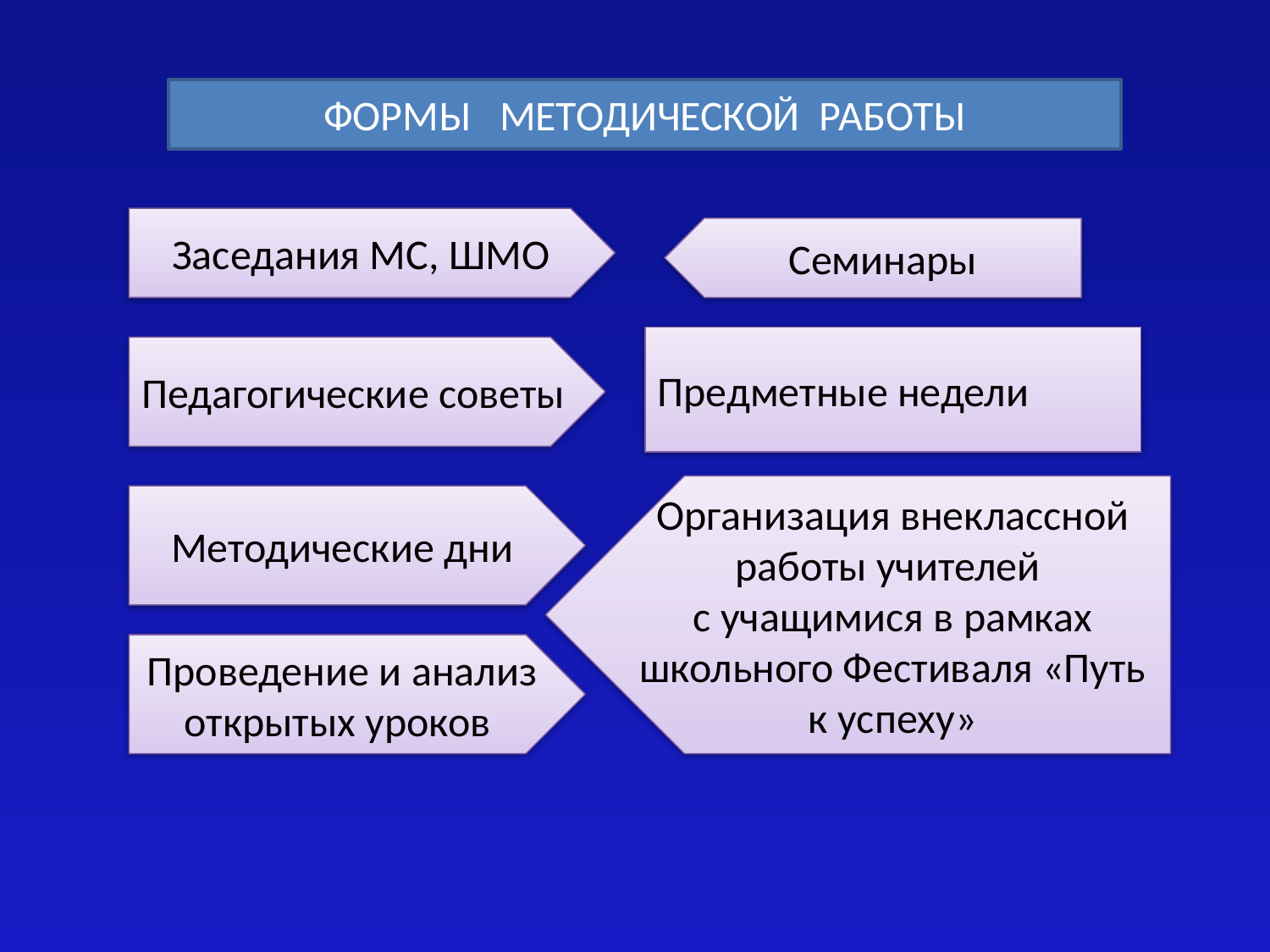

ФОРМЫ   МЕТОДИЧЕСКОЙ  РАБОТЫ
Заседания МС, ШМО
Семинары
Предметные недели
Педагогические советы
Организация внеклассной работы учителей
с учащимися в рамках школьного Фестиваля «Путь к успеху»
Методические дни
Проведение и анализ открытых уроков